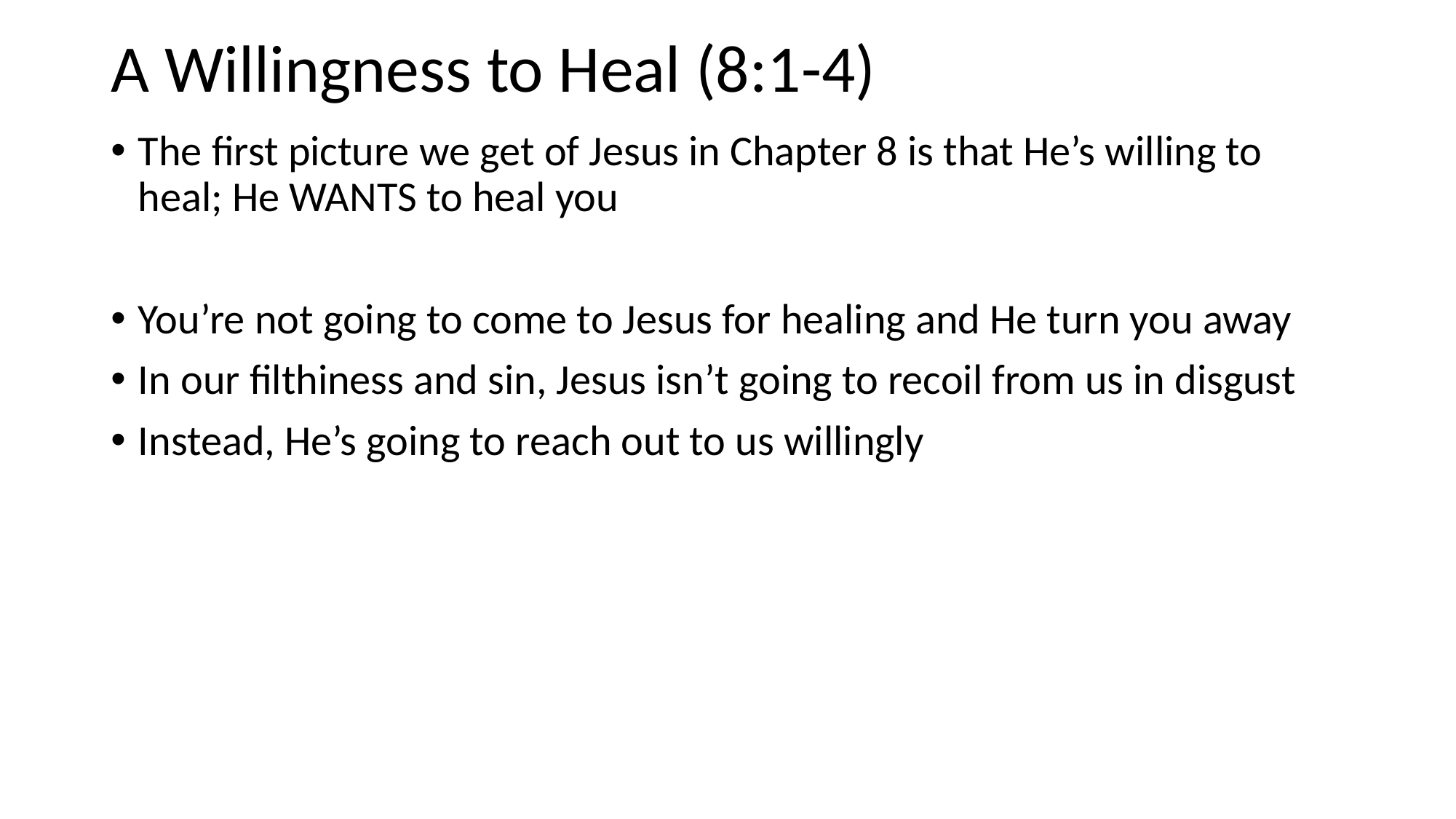

# A Willingness to Heal (8:1-4)
The first picture we get of Jesus in Chapter 8 is that He’s willing to heal; He WANTS to heal you

You’re not going to come to Jesus for healing and He turn you away
In our filthiness and sin, Jesus isn’t going to recoil from us in disgust
Instead, He’s going to reach out to us willingly